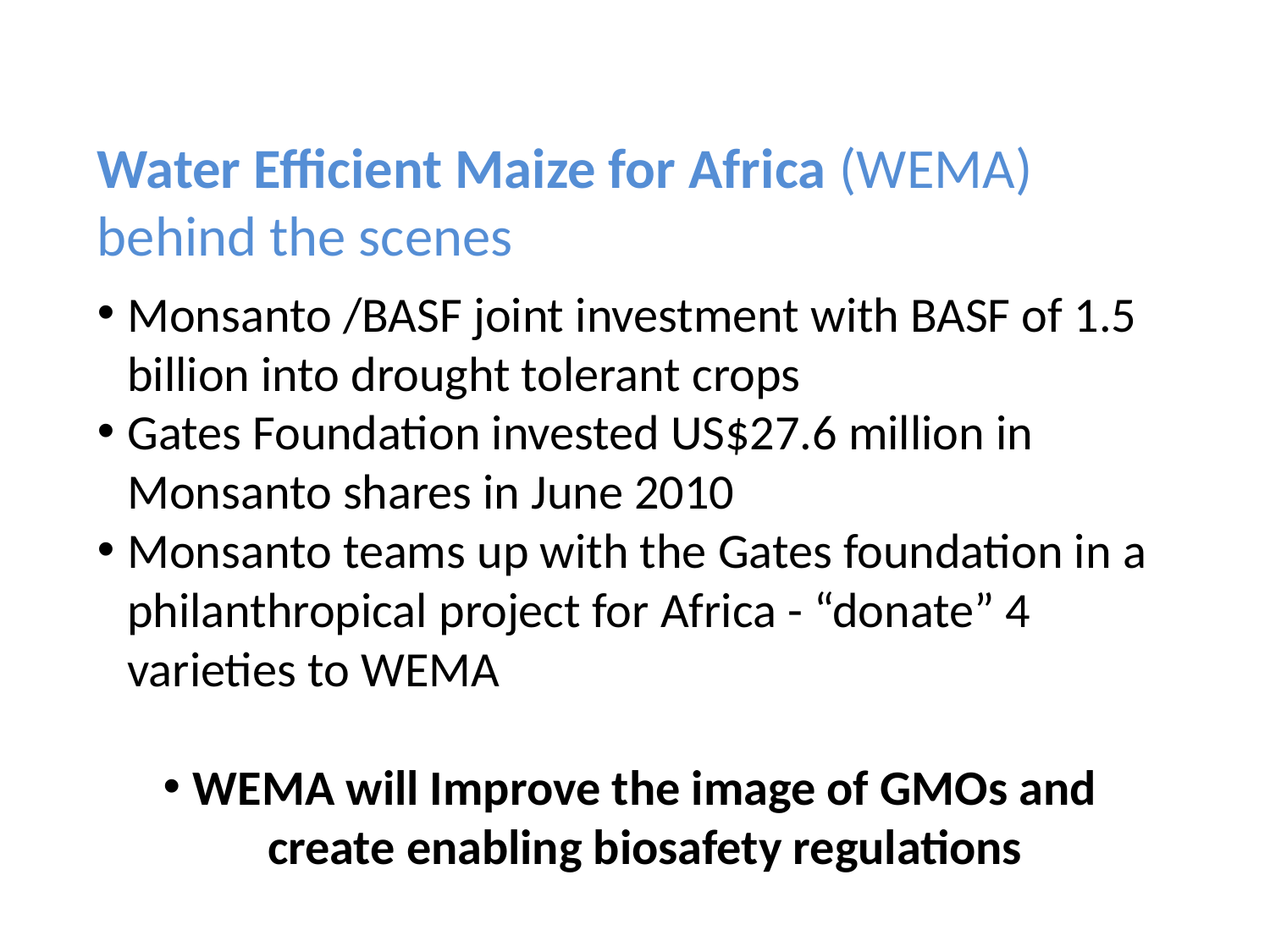

Water Efficient Maize for Africa (WEMA) behind the scenes
Monsanto /BASF joint investment with BASF of 1.5 billion into drought tolerant crops
Gates Foundation invested US$27.6 million in Monsanto shares in June 2010
Monsanto teams up with the Gates foundation in a philanthropical project for Africa - “donate” 4 varieties to WEMA
WEMA will Improve the image of GMOs and create enabling biosafety regulations